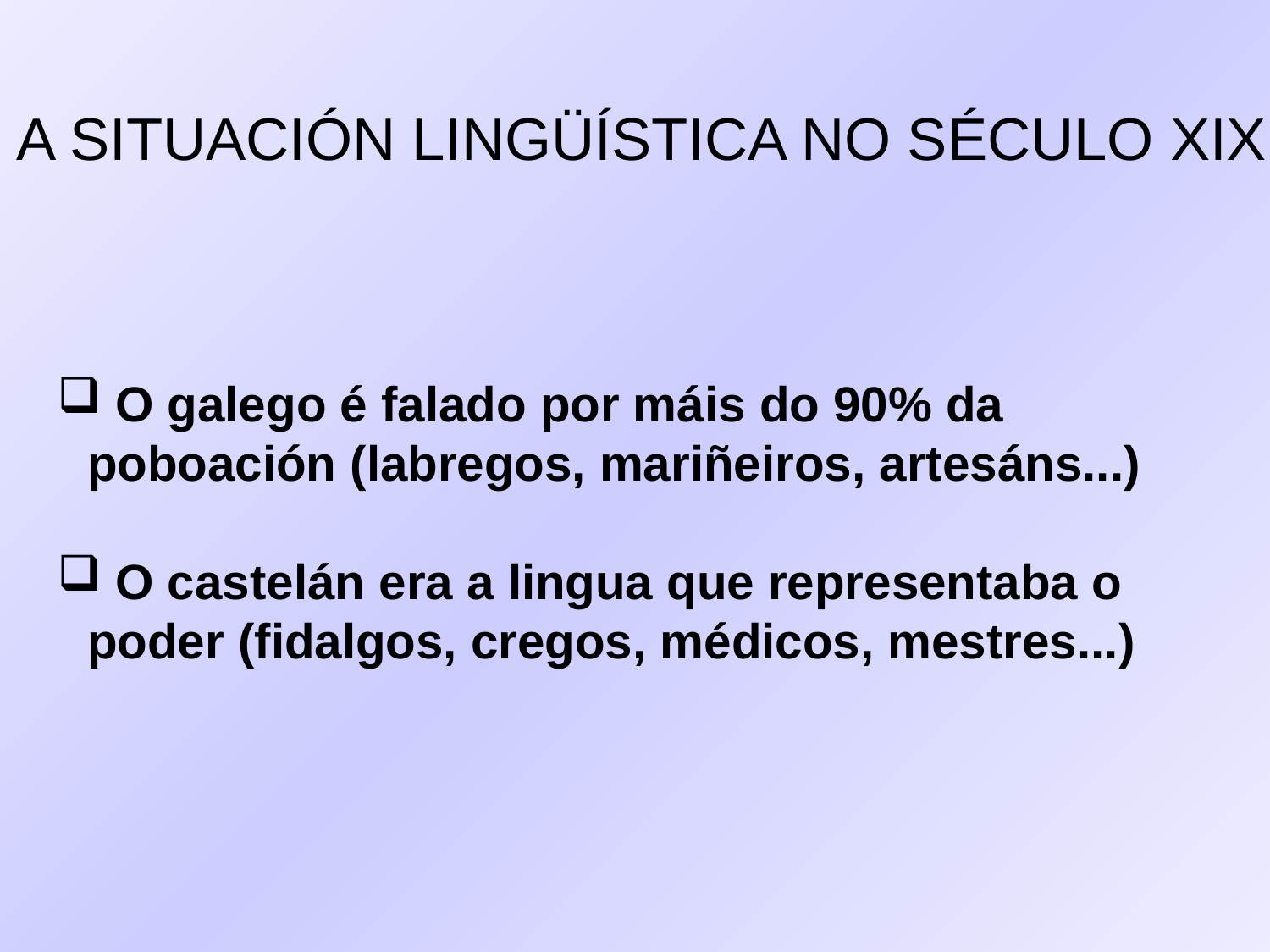

A SITUACIÓN LINGÜÍSTICA NO SÉCULO XIX

 O galego é falado por máis do 90% da poboación (labregos, mariñeiros, artesáns...)

 O castelán era a lingua que representaba o poder (fidalgos, cregos, médicos, mestres...)